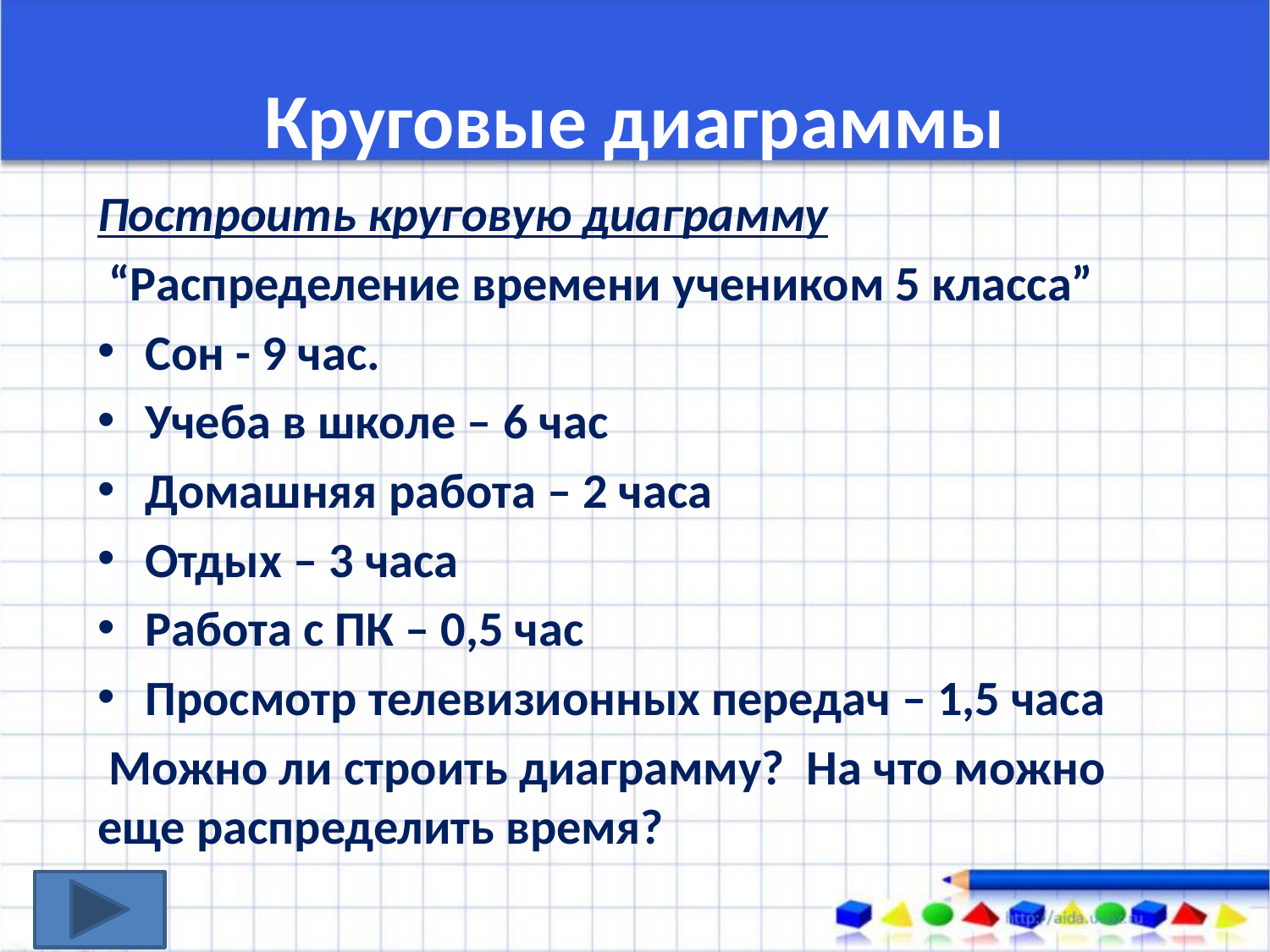

# Круговые диаграммы
Построить круговую диаграмму
 “Распределение времени учеником 5 класса”
Сон - 9 час.
Учеба в школе – 6 час
Домашняя работа – 2 часа
Отдых – 3 часа
Работа с ПК – 0,5 час
Просмотр телевизионных передач – 1,5 часа
 Можно ли строить диаграмму?  На что можно еще распределить время?